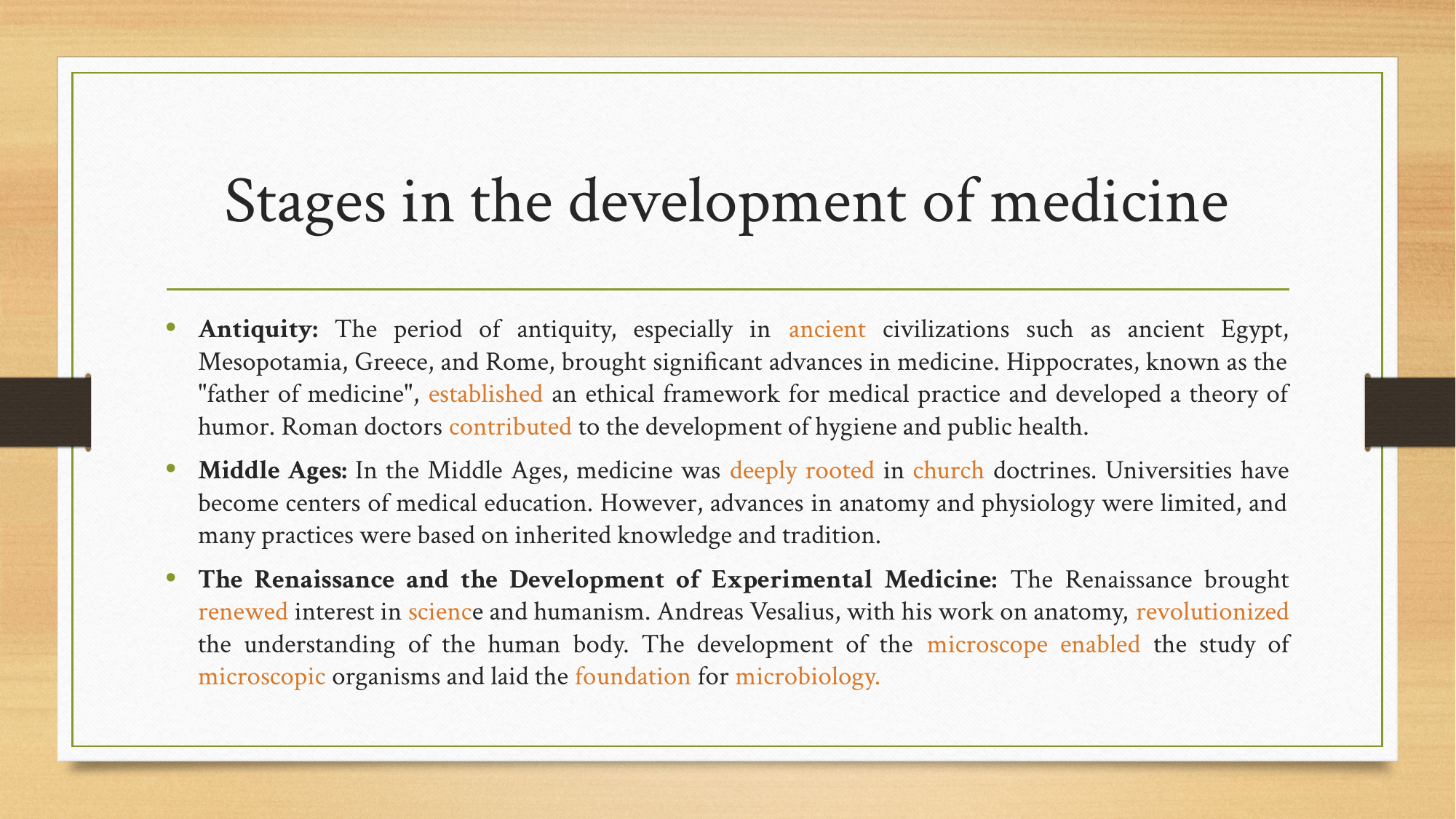

# Stages in the development of medicine
Antiquity: The period of antiquity, especially in ancient civilizations such as ancient Egypt, Mesopotamia, Greece, and Rome, brought significant advances in medicine. Hippocrates, known as the "father of medicine", established an ethical framework for medical practice and developed a theory of humor. Roman doctors contributed to the development of hygiene and public health.
Middle Ages: In the Middle Ages, medicine was deeply rooted in church doctrines. Universities have become centers of medical education. However, advances in anatomy and physiology were limited, and many practices were based on inherited knowledge and tradition.
The Renaissance and the Development of Experimental Medicine: The Renaissance brought renewed interest in science and humanism. Andreas Vesalius, with his work on anatomy, revolutionized the understanding of the human body. The development of the microscope enabled the study of microscopic organisms and laid the foundation for microbiology.